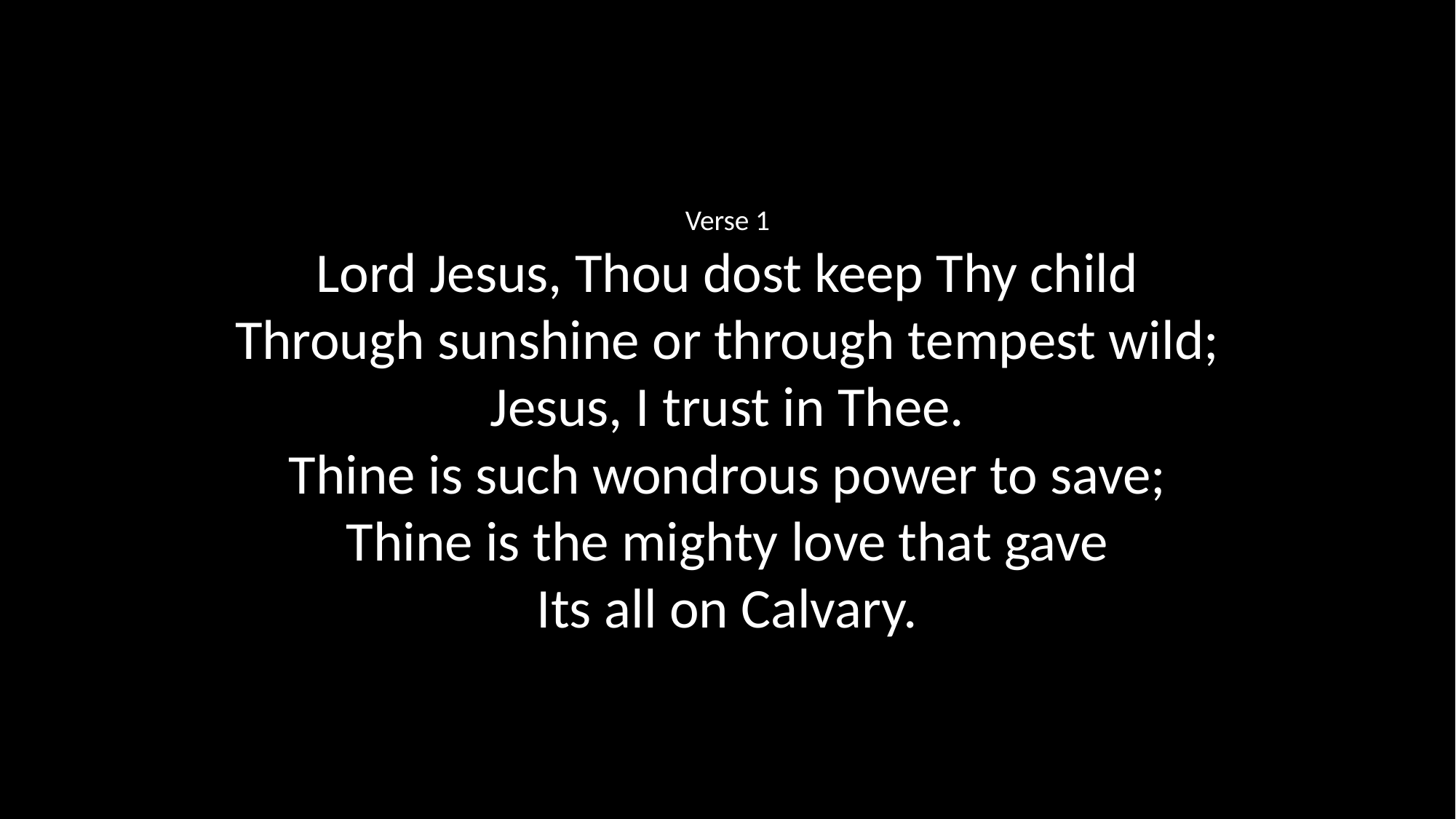

Verse 1
Lord Jesus, Thou dost keep Thy child
Through sunshine or through tempest wild;
Jesus, I trust in Thee.
Thine is such wondrous power to save;
Thine is the mighty love that gave
Its all on Calvary.